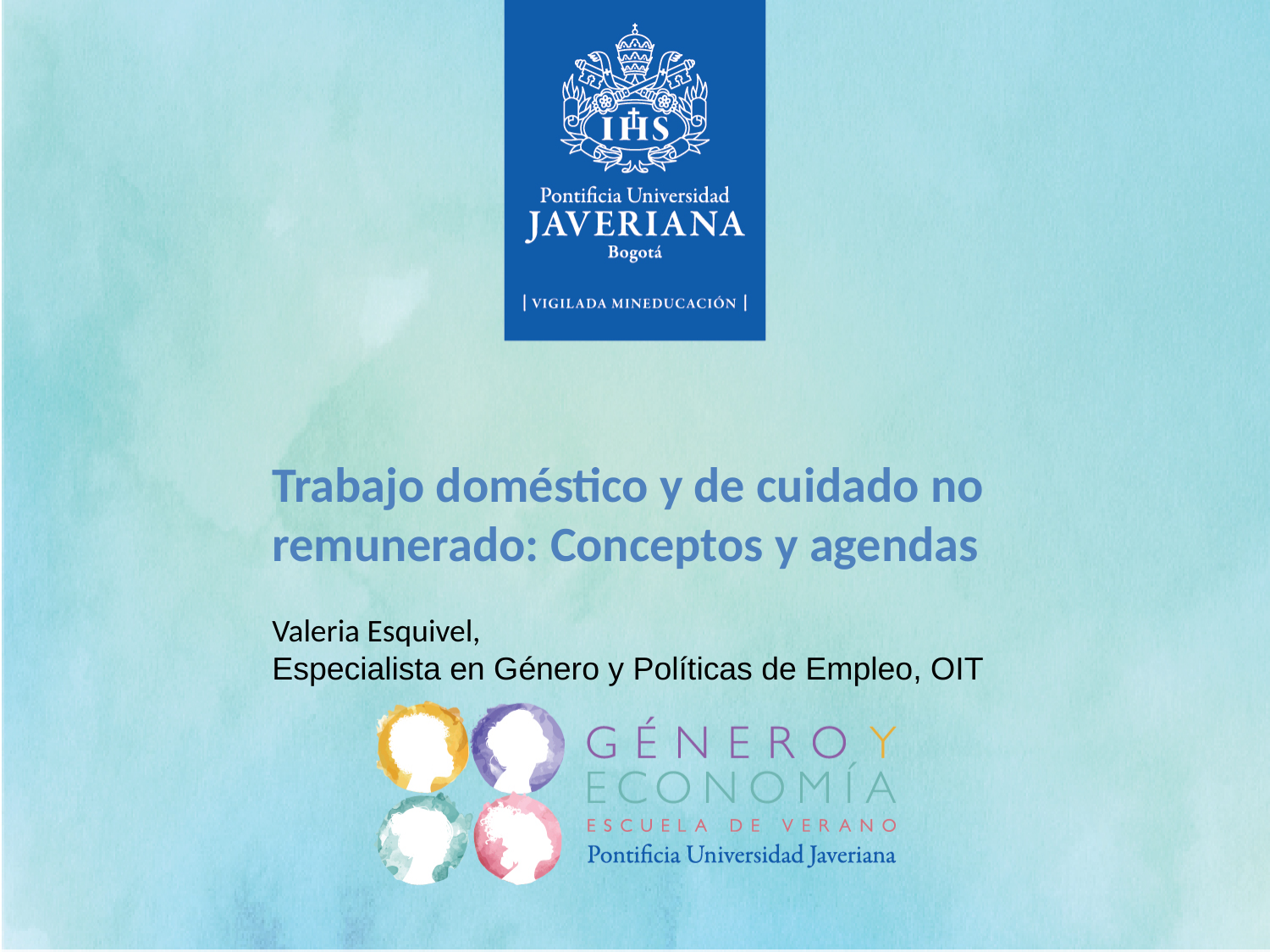

Trabajo doméstico y de cuidado no remunerado: Conceptos y agendas

Valeria Esquivel,
Especialista en Género y Políticas de Empleo, OIT